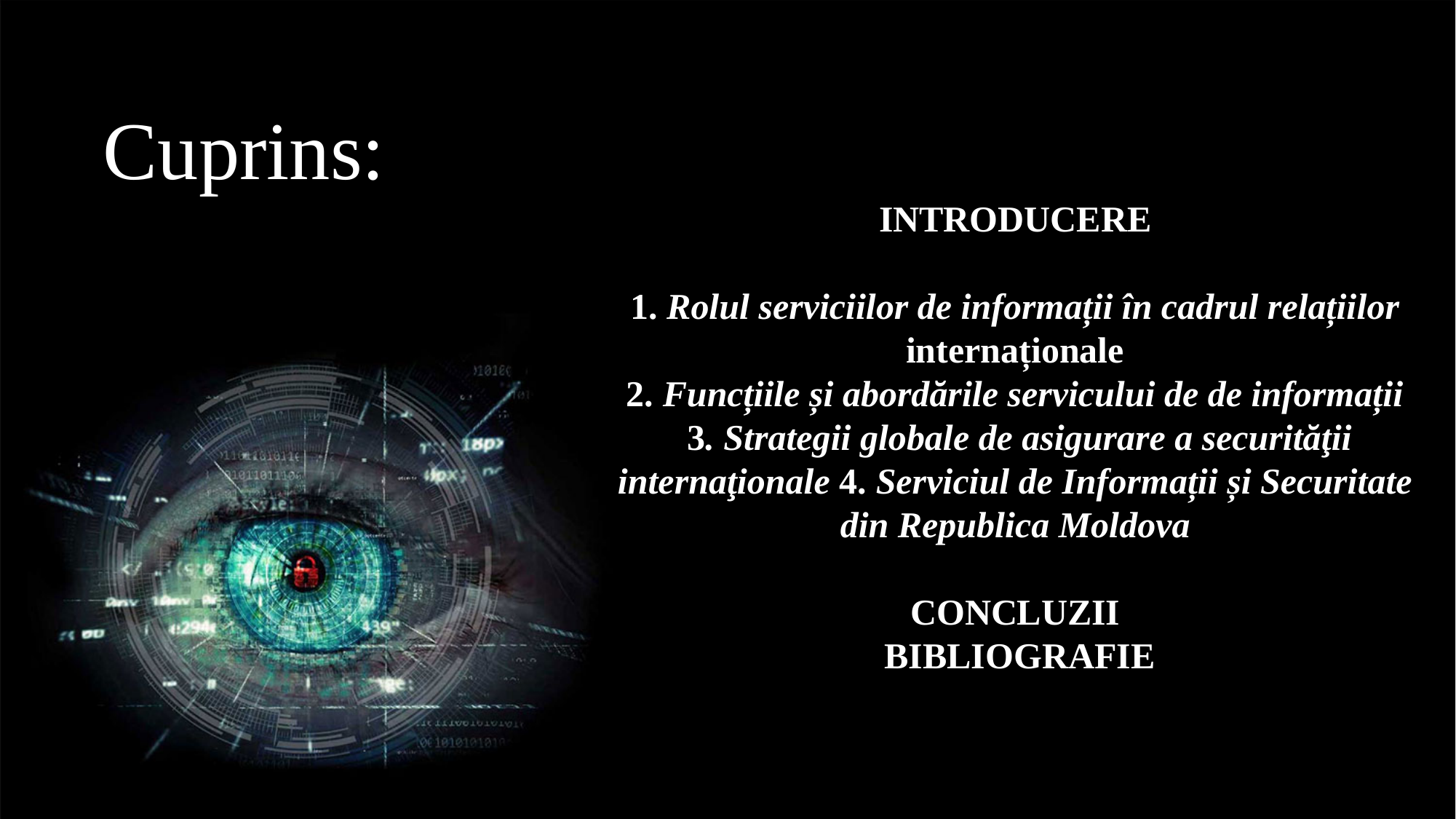

Cuprins:
INTRODUCERE

1. Rolul serviciilor de informații în cadrul relațiilor internaționale
2. Funcțiile și abordările servicului de de informații
 3. Strategii globale de asigurare a securităţii internaţionale 4. Serviciul de Informații și Securitate din Republica Moldova

CONCLUZII
 BIBLIOGRAFIE